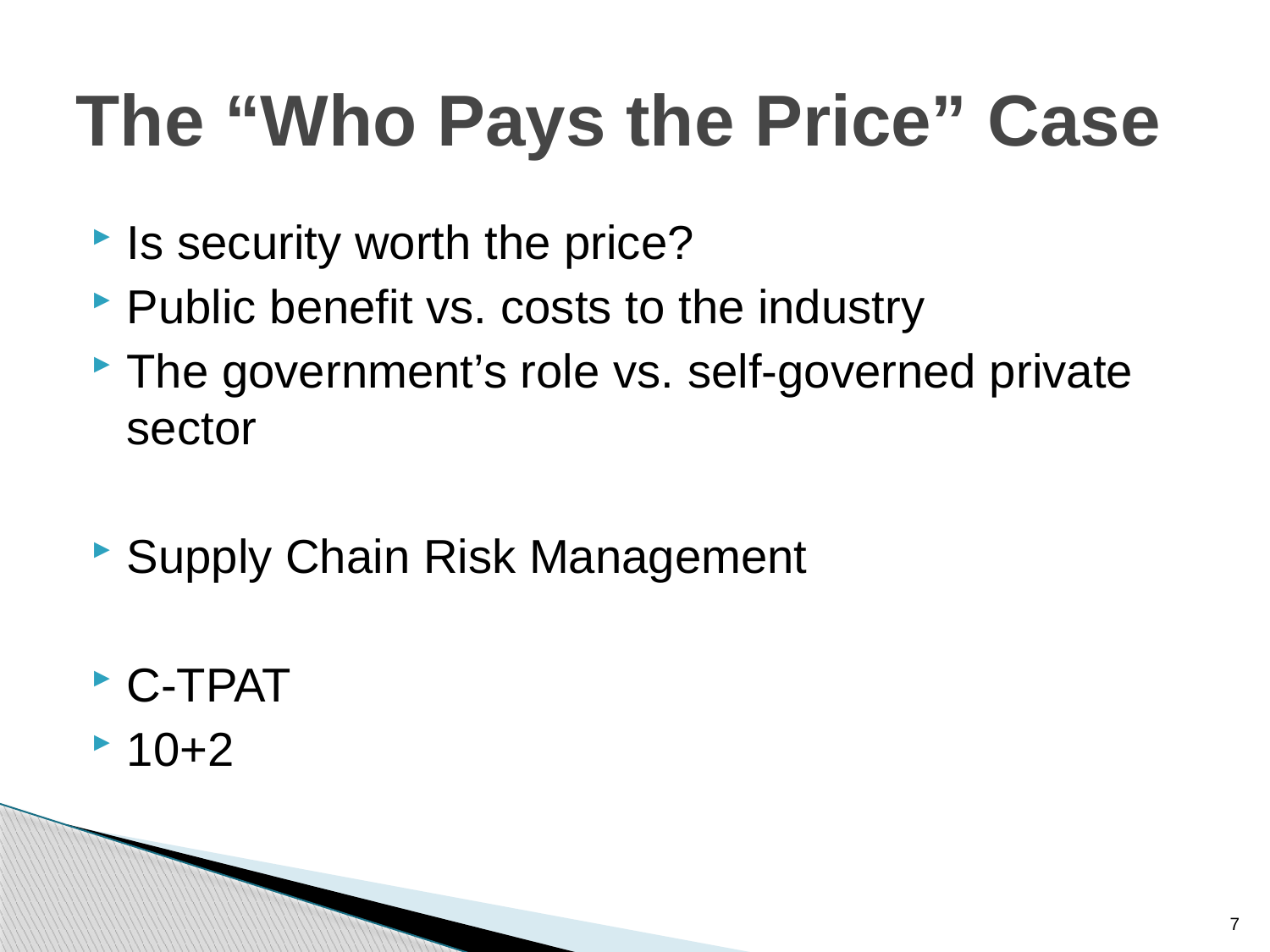

# The “Who Pays the Price” Case
Is security worth the price?
Public benefit vs. costs to the industry
The government’s role vs. self-governed private sector

Supply Chain Risk Management

C-TPAT
10+2

7